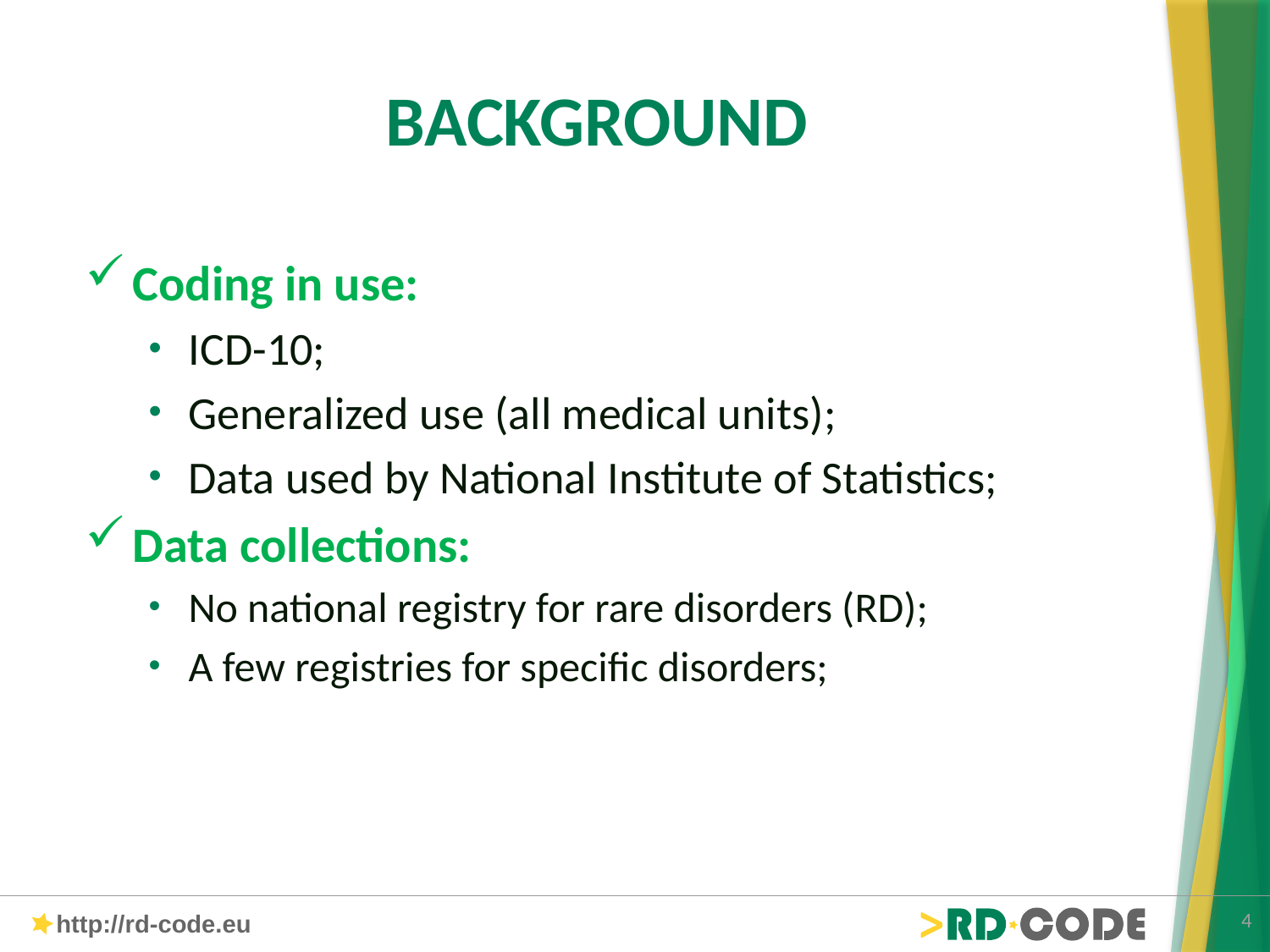

# BACKGROUND
Coding in use:
ICD-10;
Generalized use (all medical units);
Data used by National Institute of Statistics;
Data collections:
No national registry for rare disorders (RD);
A few registries for specific disorders;
4